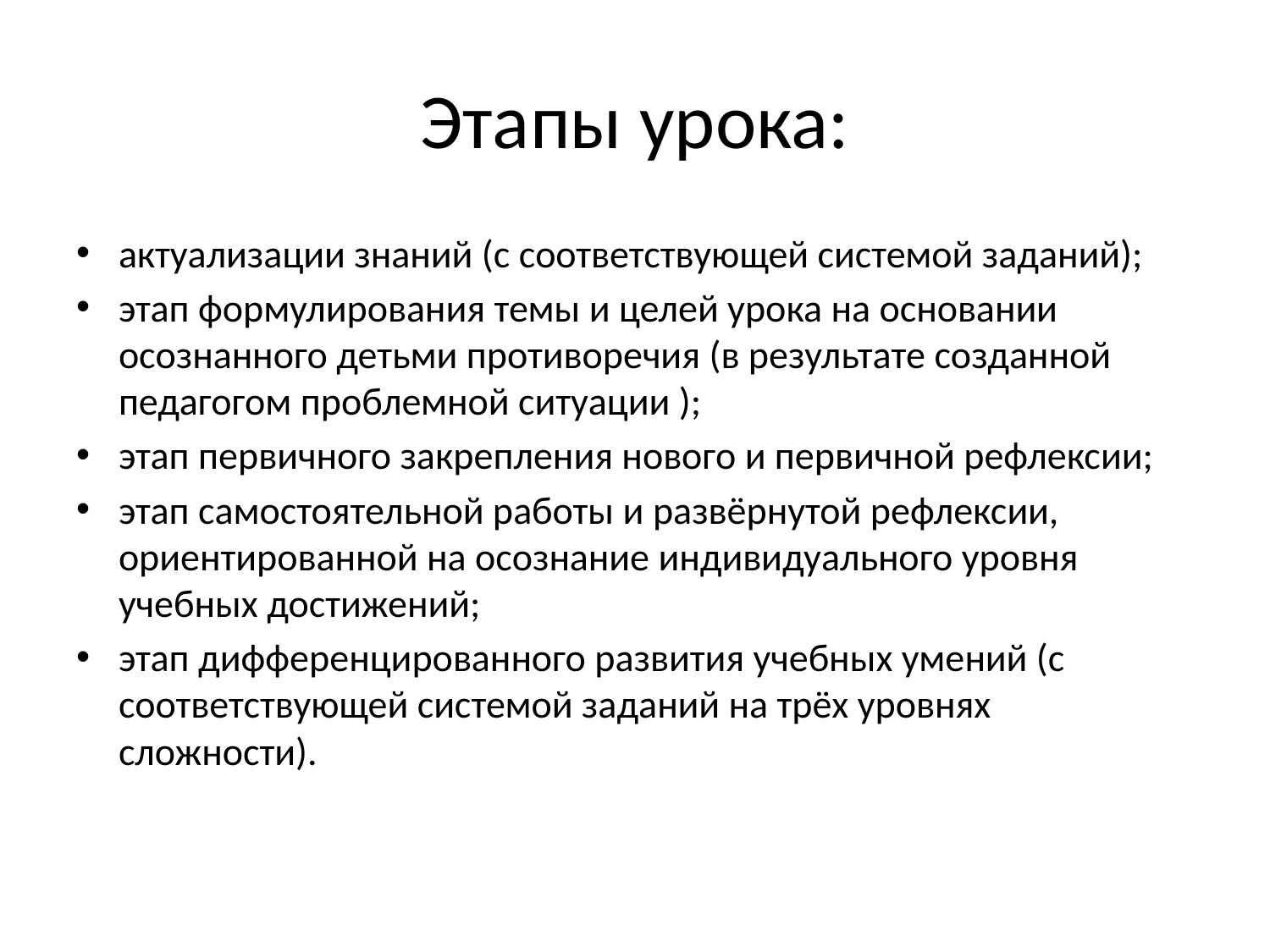

# Этапы урока:
актуализации знаний (с соответствующей системой заданий);
этап формулирования темы и целей урока на основании осознанного детьми противоречия (в результате созданной педагогом проблемной ситуации );
этап первичного закрепления нового и первичной рефлексии;
этап самостоятельной работы и развёрнутой рефлексии, ориентированной на осознание индивидуального уровня учебных достижений;
этап дифференцированного развития учебных умений (с соответствующей системой заданий на трёх уровнях сложности).